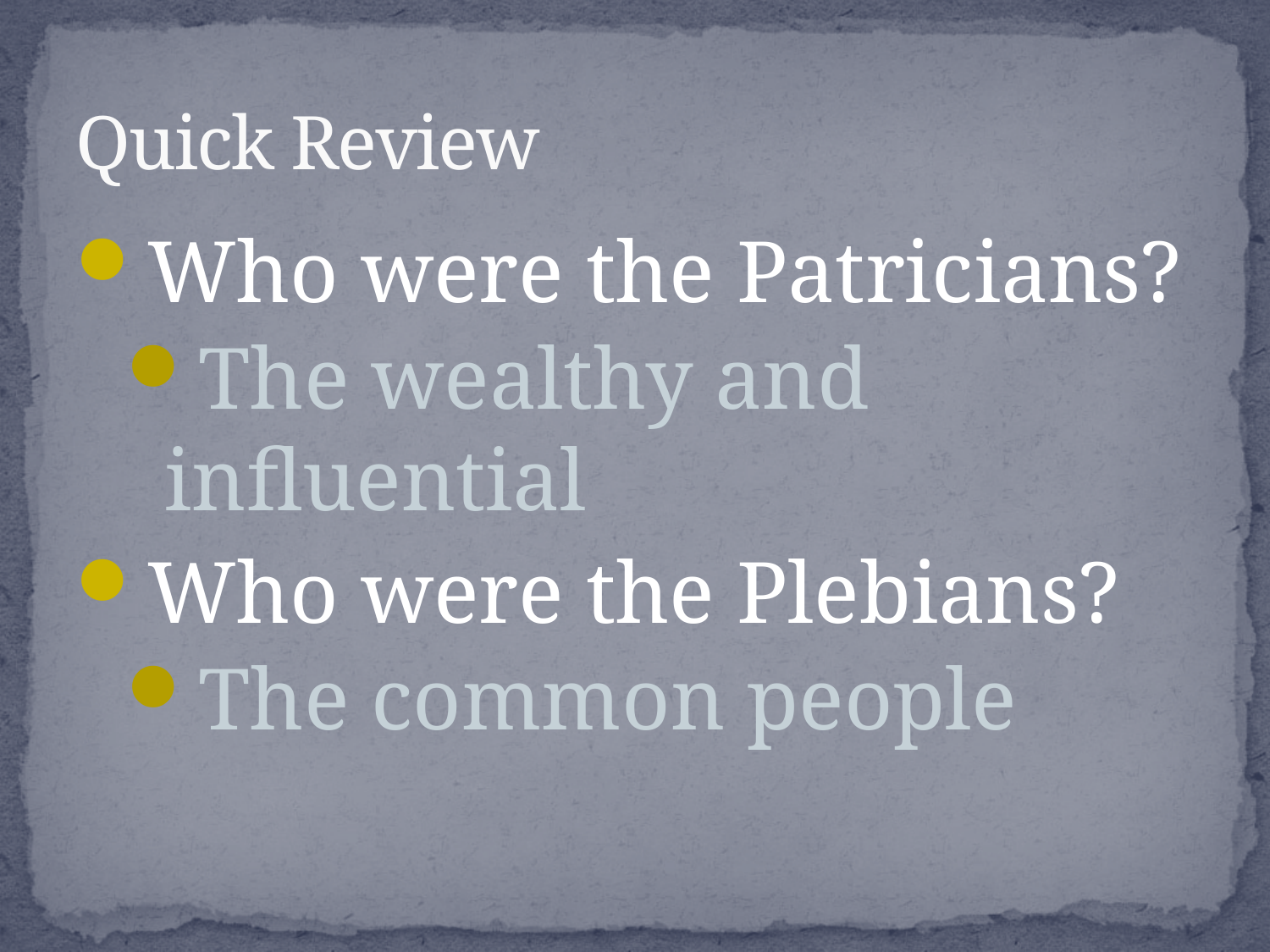

# Quick Review
Who were the Patricians?
The wealthy and influential
Who were the Plebians?
The common people